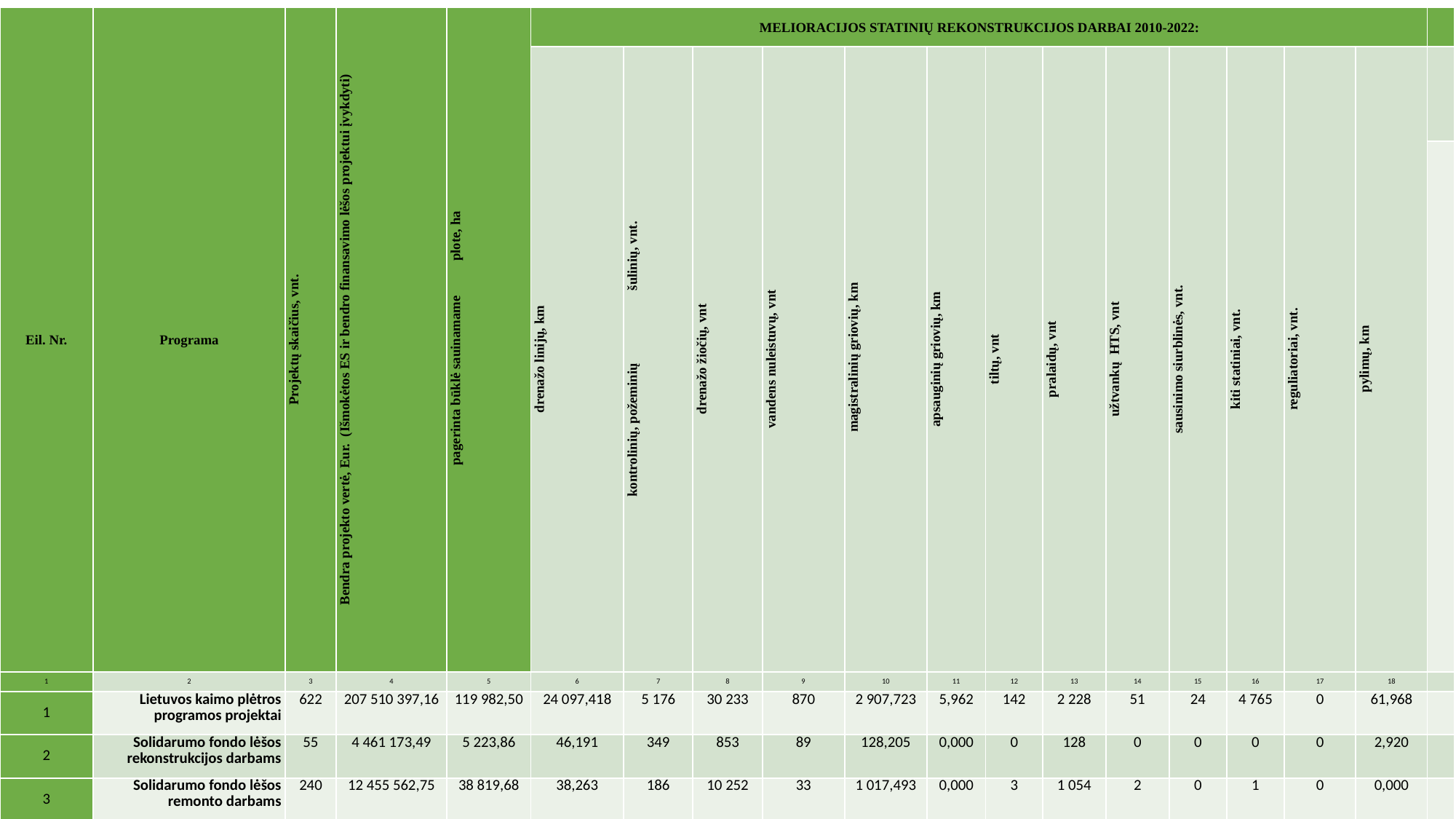

| Eil. Nr. | Programa | Projektų skaičius, vnt. | Bendra projekto vertė, Eur. (Išmokėtos ES ir bendro finansavimo lėšos projektui įvykdyti) | pagerinta būklė sauinamame plote, ha | MELIORACIJOS STATINIŲ REKONSTRUKCIJOS DARBAI 2010-2022: |  |  |  |  |  |  |  |  |  |  |  |  |  |
| --- | --- | --- | --- | --- | --- | --- | --- | --- | --- | --- | --- | --- | --- | --- | --- | --- | --- | --- |
|  |  |  |  |  | drenažo linijų, km | kontrolinių, požeminių šulinių, vnt. | drenažo žiočių, vnt | vandens nuleistuvų, vnt | magistralinių griovių, km | apsauginių griovių, km | tiltų, vnt | pralaidų, vnt | užtvankų HTS, vnt | sausinimo siurblinės, vnt. | kiti statiniai, vnt. | reguliatoriai, vnt. | pylimų, km |  |
|  |  |  |  |  |  |  |  |  |  |  |  |  |  |  |  |  |  |  |
| 1 | 2 | 3 | 4 | 5 | 6 | 7 | 8 | 9 | 10 | 11 | 12 | 13 | 14 | 15 | 16 | 17 | 18 |  |
| 1 | Lietuvos kaimo plėtros programos projektai | 622 | 207 510 397,16 | 119 982,50 | 24 097,418 | 5 176 | 30 233 | 870 | 2 907,723 | 5,962 | 142 | 2 228 | 51 | 24 | 4 765 | 0 | 61,968 |  |
| 2 | Solidarumo fondo lėšos rekonstrukcijos darbams | 55 | 4 461 173,49 | 5 223,86 | 46,191 | 349 | 853 | 89 | 128,205 | 0,000 | 0 | 128 | 0 | 0 | 0 | 0 | 2,920 |  |
| 3 | Solidarumo fondo lėšos remonto darbams | 240 | 12 455 562,75 | 38 819,68 | 38,263 | 186 | 10 252 | 33 | 1 017,493 | 0,000 | 3 | 1 054 | 2 | 0 | 1 | 0 | 0,000 |  |
| 4 | ES investicijų veiksmų programos "Aplinkosauga, gamtos išteklių darnus naudojimas ir prisitaikymas prie klimato kaitos" priemonę "Potvynių rizikos valdymas" | 5 | 9 101 099,16 | 3 215,76 | 2,784 | 26 | 133 | 1 | 42,218 | 0,000 | 0 | 54 | 0 | 3 | 0 | 0 | 13,453 |  |
| 5 | Projektai įvykdyti pagal valstybės investicijų programą (Polderių) | 24 | 8 041 844,98 | 14 978,86 | 3,351 | 453 | 1 268 | 8 | 238,093 |  | 1 | 133 |  | 5 | 1 |  | 28,985 |  |
| 6 | Projektai, įvykdyti pagal valstybės investicijų programą (Nemuno baseino mažųjų intakų pabaseinių investicijų projektų įgyvendinimo programa) | 56 | 13 620 534,10 | 41 601,08 | 0,000 | 11 | 10 083 | 0 | 1 064,239 | 0,000 | 13 | 1 029 | 0 | 0 | 0 | 11 | 0,000 |  |
| 7 | Rekonstrukcijos darbai įvykdyti iš savivaldybių lėšų | 9 | 387 170,44 | 14,50 | 0,851 | 15 | 1 | 2 | 2,446 | 0,000 | 0 | 5 | 0 | 0 | 0 | 0 | 0,982 |  |
| 8 | Projektai, įvykdyti pagal Pažangos priemonę | 14 | 2 832 189,71 | 9 214,34 | 0,000 | 3 | 2 003 | 1 | 193,554 | 0,000 | 0 | 197 | 0 | 0 | 0 | 0 | 0,000 |  |
| 9 | Melioracijos statinių rekonstrukcijos projektai, įvykdyti iš UAB "VVP Investment" lėšų | 2 | 436 313,81 | 287,73 | 16,245 | 117 | 19 | 41 | 0,000 | 0,000 | 0 | 16 | 0 | 0 | 0 | 0 | 0,000 |  |
| VISO: |  | 1027 | 258 846 285,60 | 233 338,31 | 24 205,103 | 6 336 | 54 845 | 1 045 | 5 593,971 | 5,962 | 159 | 4 844 | 53 | 32 | 4 767 | 11 | 108,308 |  |